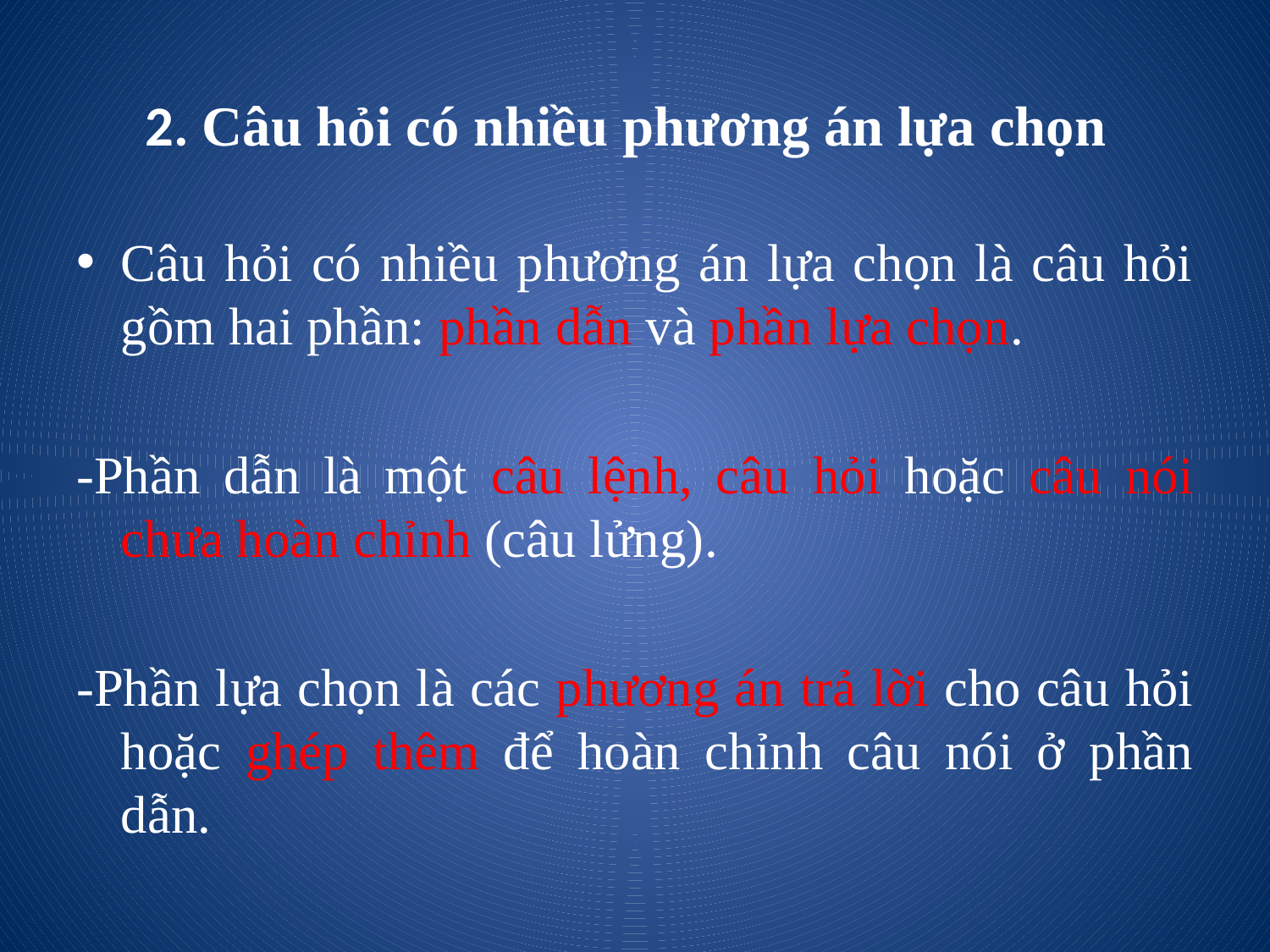

# 2. Câu hỏi có nhiều phương án lựa chọn
Câu hỏi có nhiều phương án lựa chọn là câu hỏi gồm hai phần: phần dẫn và phần lựa chọn.

-Phần dẫn là một câu lệnh, câu hỏi hoặc câu nói chưa hoàn chỉnh (câu lửng).

-Phần lựa chọn là các phương án trả lời cho câu hỏi hoặc ghép thêm để hoàn chỉnh câu nói ở phần dẫn.